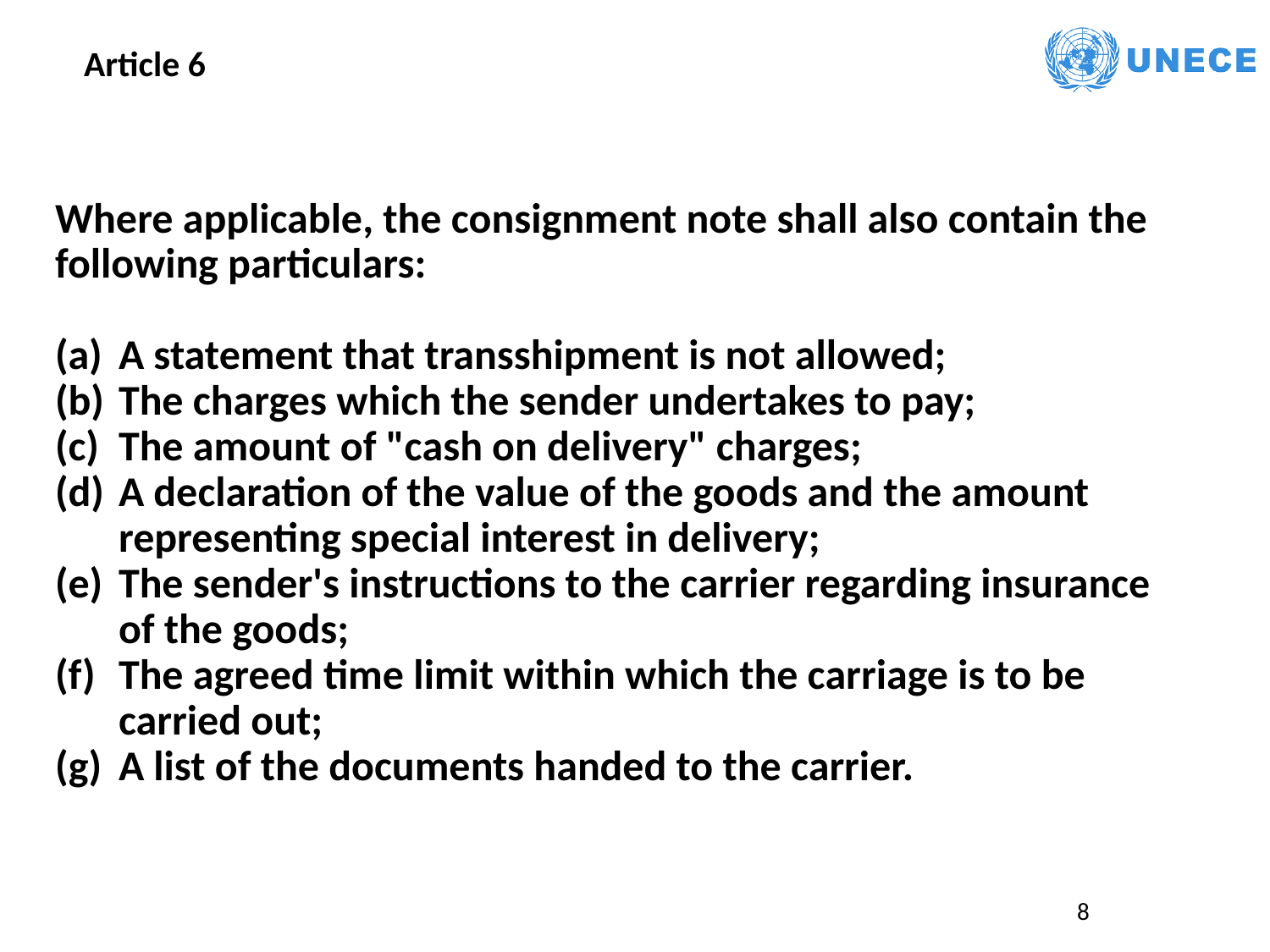

Article 6
Where applicable, the consignment note shall also contain the following particulars:

A statement that transshipment is not allowed;
The charges which the sender undertakes to pay;
The amount of "cash on delivery" charges;
A declaration of the value of the goods and the amount representing special interest in delivery;
The sender's instructions to the carrier regarding insurance of the goods;
The agreed time limit within which the carriage is to be carried out;
A list of the documents handed to the carrier.

8